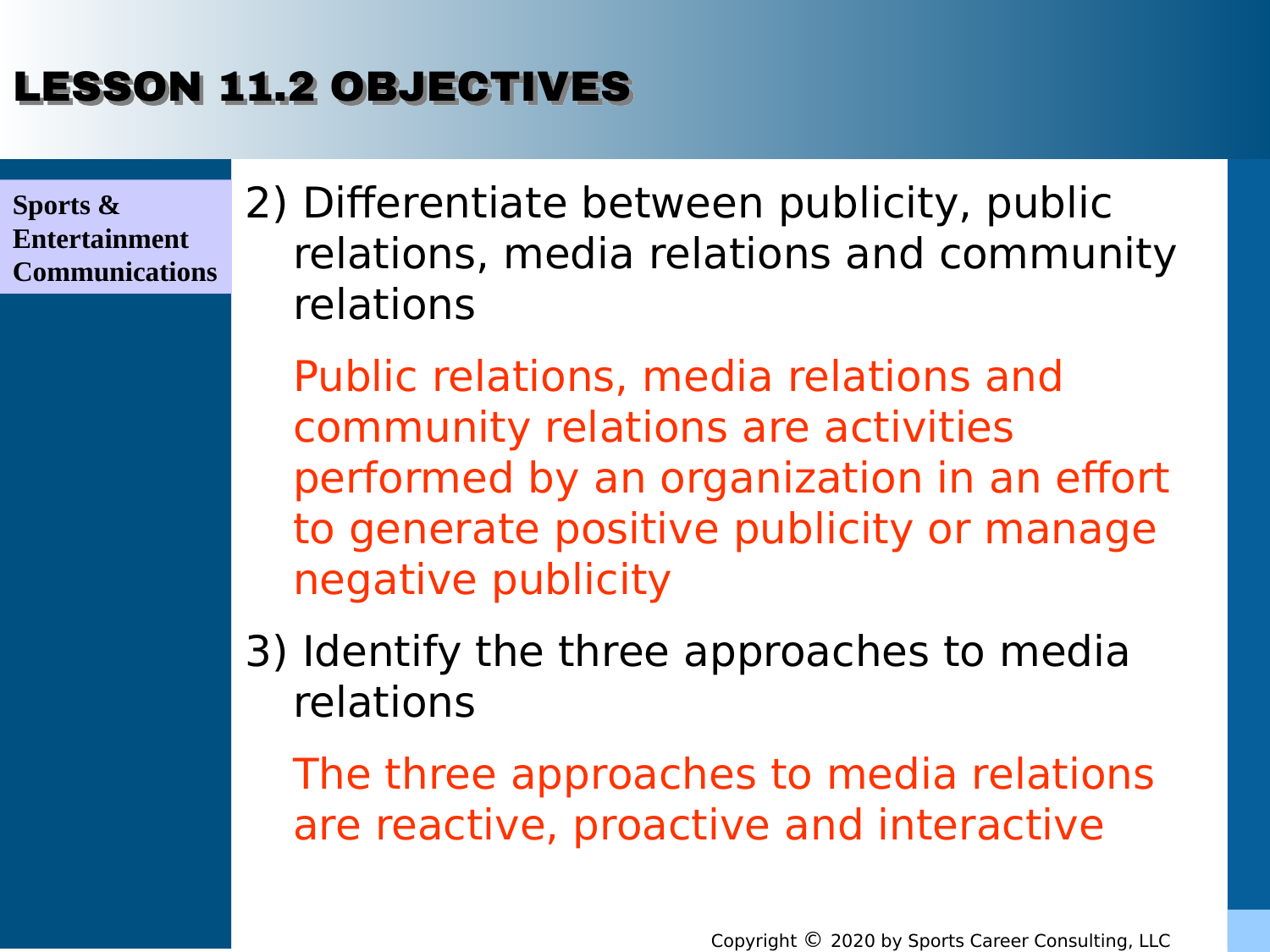

LESSON 11.2 OBJECTIVES
2) Differentiate between publicity, public relations, media relations and community relations
	Public relations, media relations and community relations are activities performed by an organization in an effort to generate positive publicity or manage negative publicity
3) Identify the three approaches to media relations
	The three approaches to media relations are reactive, proactive and interactive
Sports & Entertainment Communications

Copyright © 2020 by Sports Career Consulting, LLC